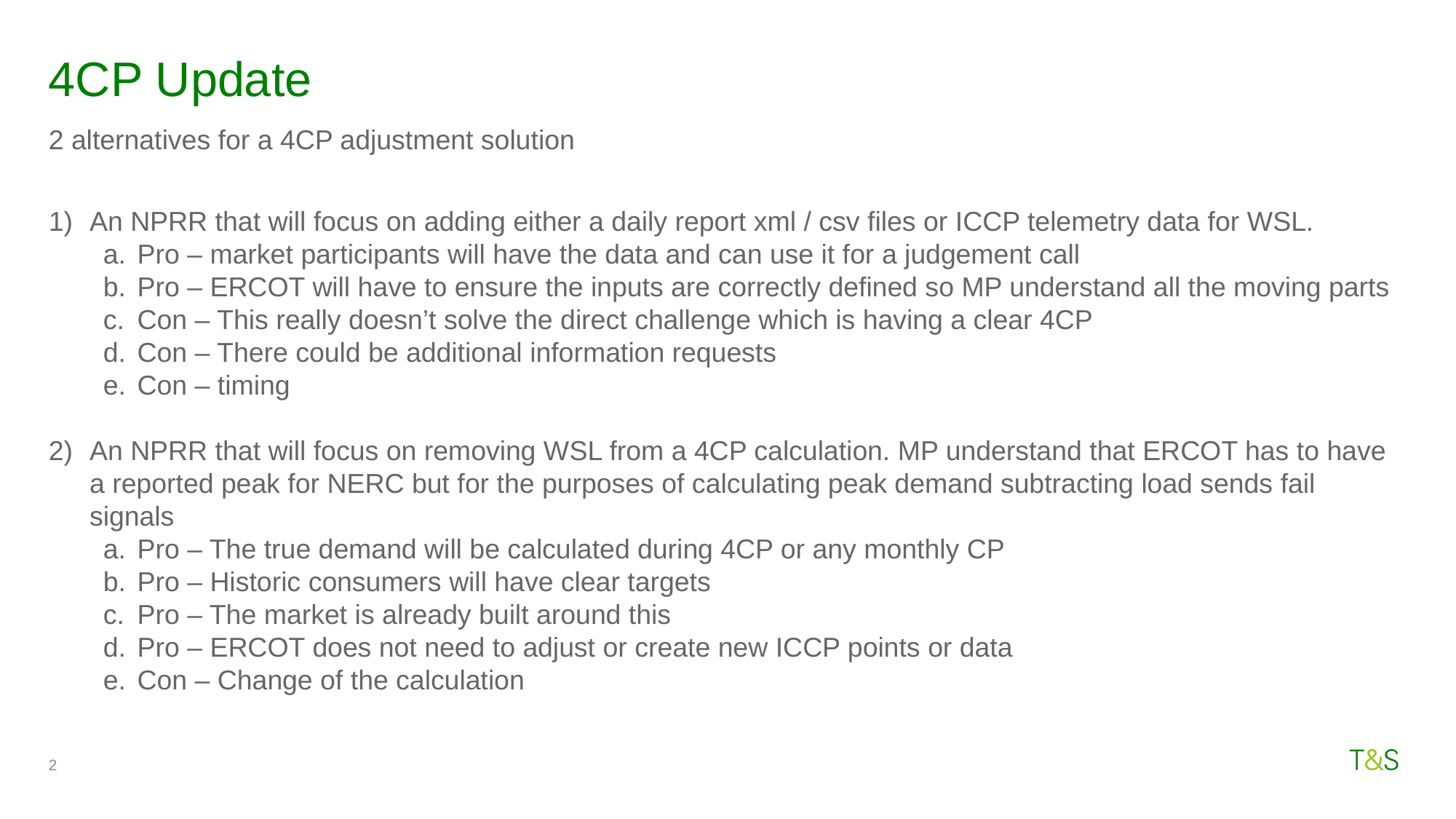

# 4CP Update
2 alternatives for a 4CP adjustment solution
An NPRR that will focus on adding either a daily report xml / csv files or ICCP telemetry data for WSL.
Pro – market participants will have the data and can use it for a judgement call
Pro – ERCOT will have to ensure the inputs are correctly defined so MP understand all the moving parts
Con – This really doesn’t solve the direct challenge which is having a clear 4CP
Con – There could be additional information requests
Con – timing

An NPRR that will focus on removing WSL from a 4CP calculation. MP understand that ERCOT has to have a reported peak for NERC but for the purposes of calculating peak demand subtracting load sends fail signals
Pro – The true demand will be calculated during 4CP or any monthly CP
Pro – Historic consumers will have clear targets
Pro – The market is already built around this
Pro – ERCOT does not need to adjust or create new ICCP points or data
Con – Change of the calculation
2